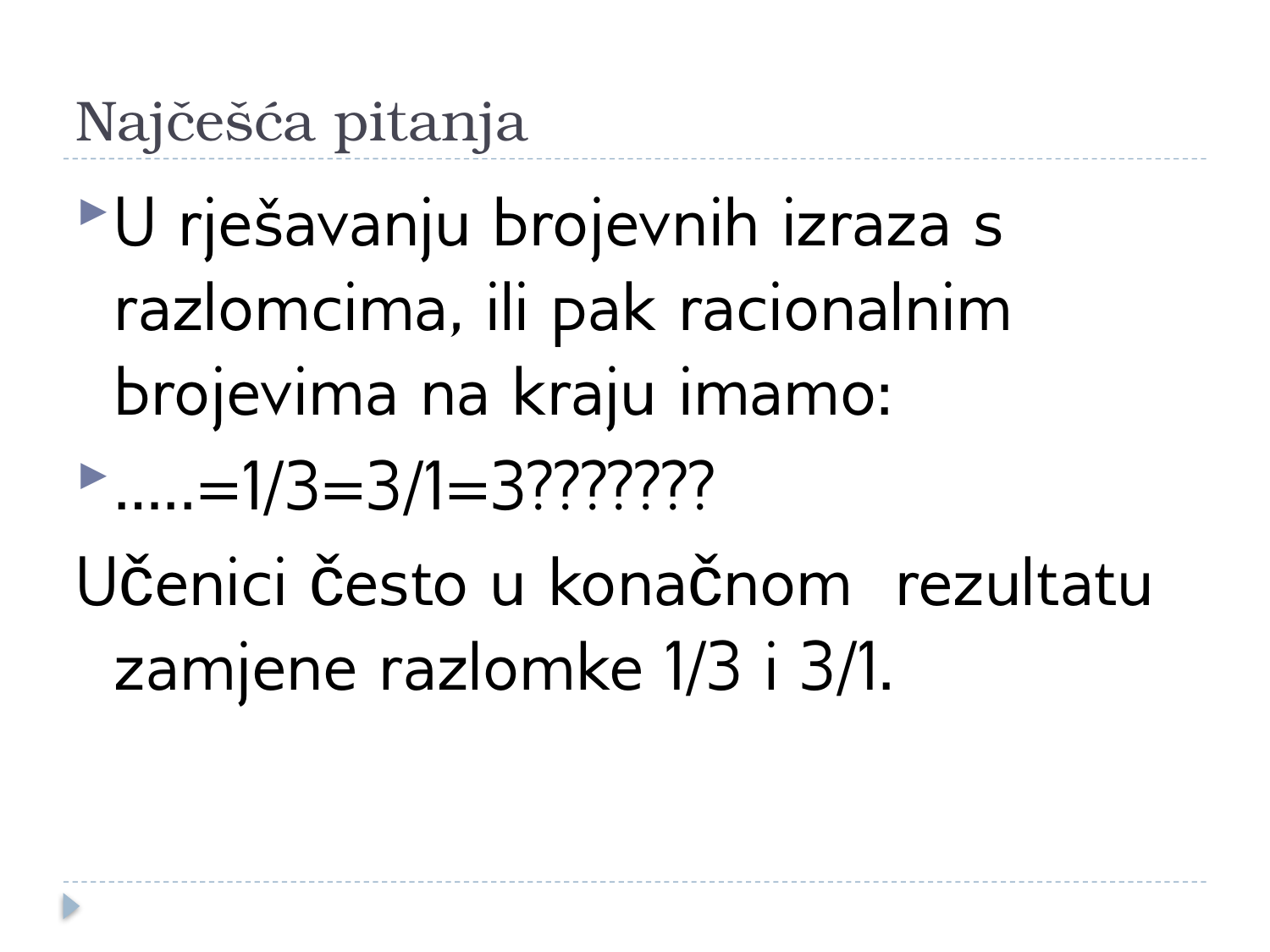

# Najčešća pitanja
U rješavanju brojevnih izraza s razlomcima, ili pak racionalnim brojevima na kraju imamo:
…..=1/3=3/1=3???????
Učenici često u konačnom  rezultatu zamjene razlomke 1/3 i 3/1.